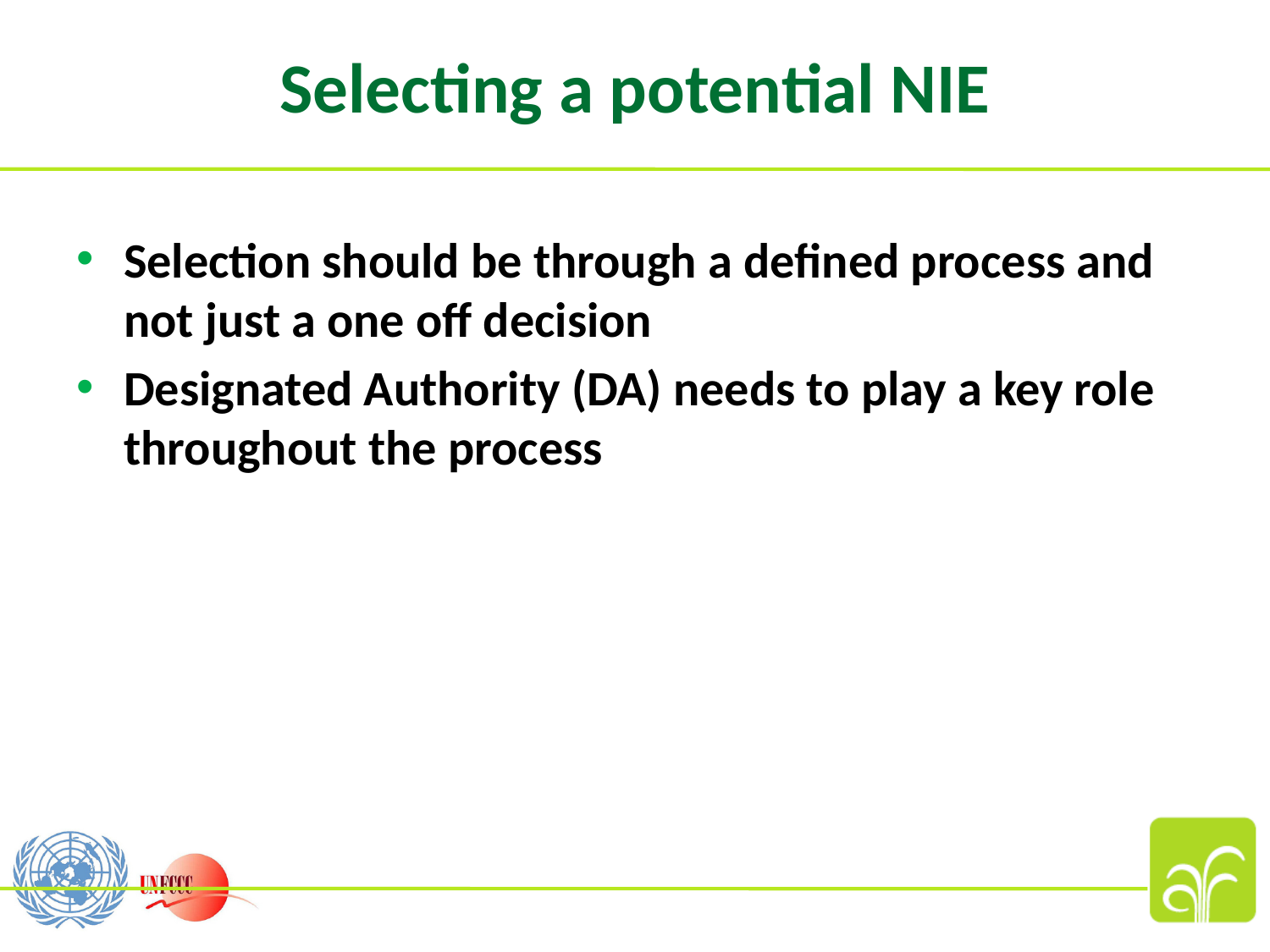

# Selecting a potential NIE
Selection should be through a defined process and not just a one off decision
Designated Authority (DA) needs to play a key role throughout the process